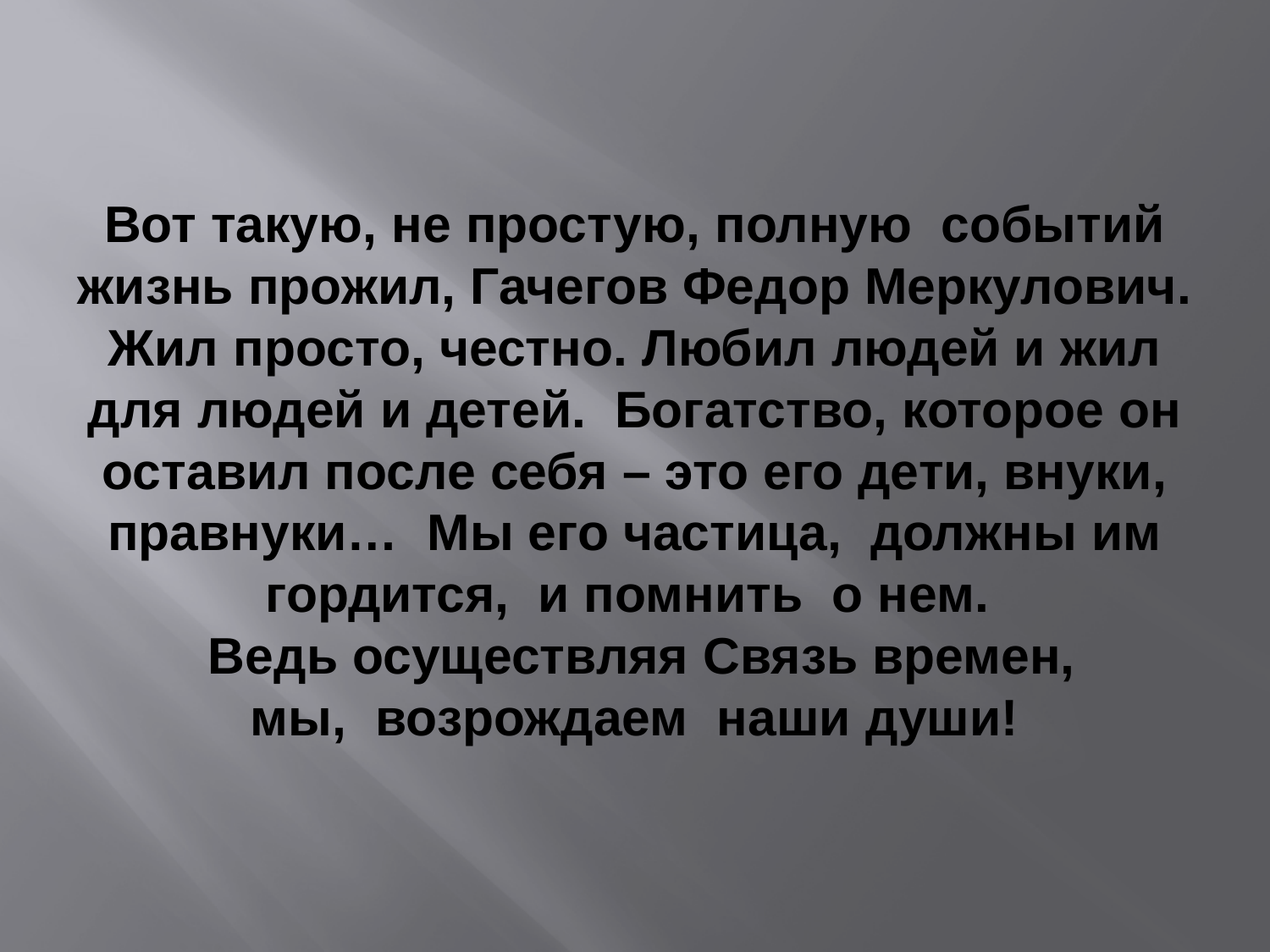

# Вот такую, не простую, полную  событий жизнь прожил, Гачегов Федор Меркулович. Жил просто, честно. Любил людей и жил для людей и детей.  Богатство, которое он оставил после себя – это его дети, внуки, правнуки…  Мы его частица,  должны им гордится,  и помнить  о нем. Ведь осуществляя Связь времен, мы,  возрождаем  наши души!